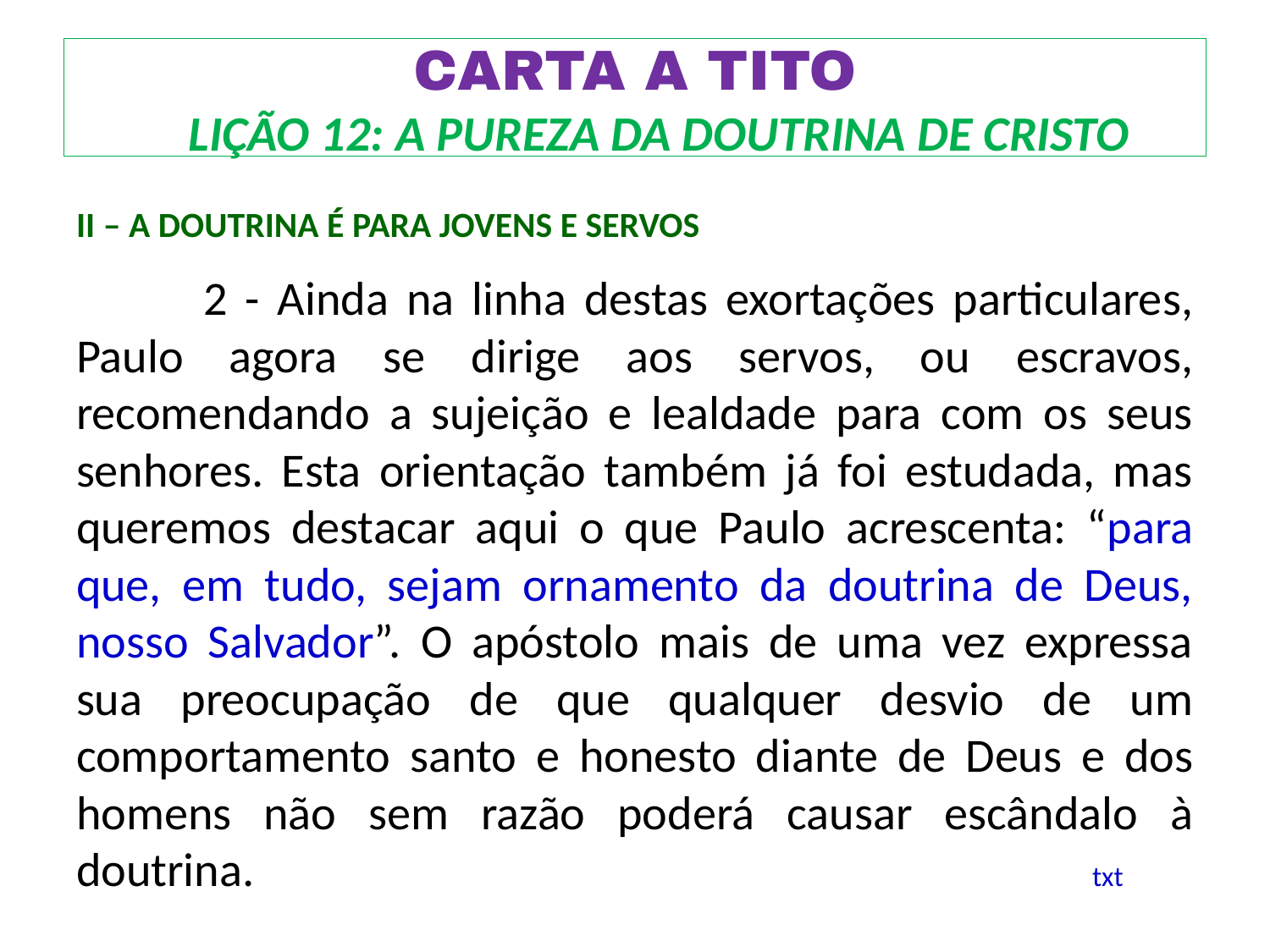

# CARTA A TITO LIÇÃO 12: A PUREZA DA DOUTRINA DE CRISTO
II – A DOUTRINA É PARA JOVENS E SERVOS

	2 - Ainda na linha destas exortações particulares, Paulo agora se dirige aos servos, ou escravos, recomendando a sujeição e lealdade para com os seus senhores. Esta orientação também já foi estudada, mas queremos destacar aqui o que Paulo acrescenta: “para que, em tudo, sejam ornamento da doutrina de Deus, nosso Salvador”. O apóstolo mais de uma vez expressa sua preocupação de que qualquer desvio de um comportamento santo e honesto diante de Deus e dos homens não sem razão poderá causar escândalo à doutrina.							txt